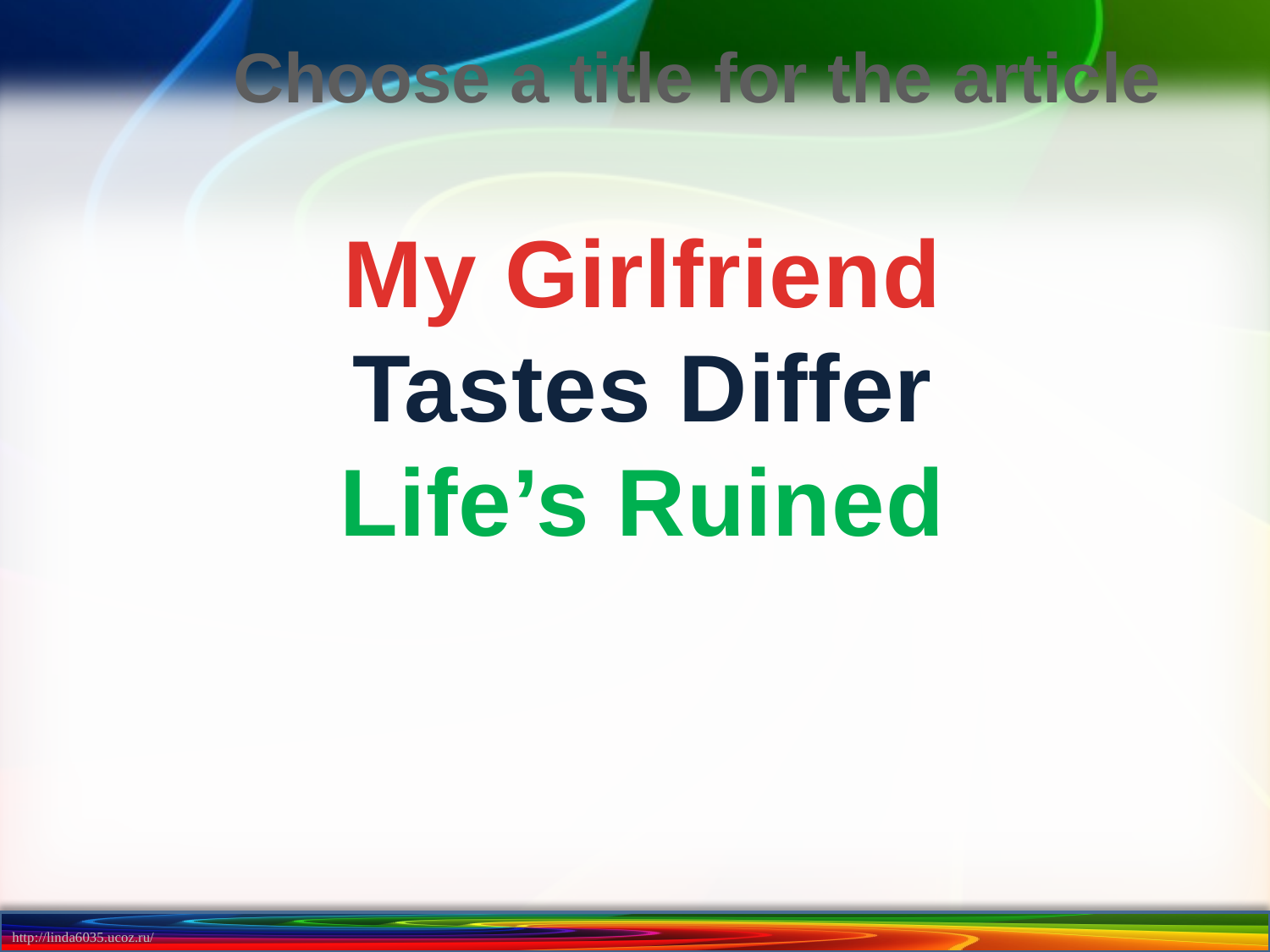

Choose a title for the article
My Girlfriend
Tastes Differ
Life’s Ruined